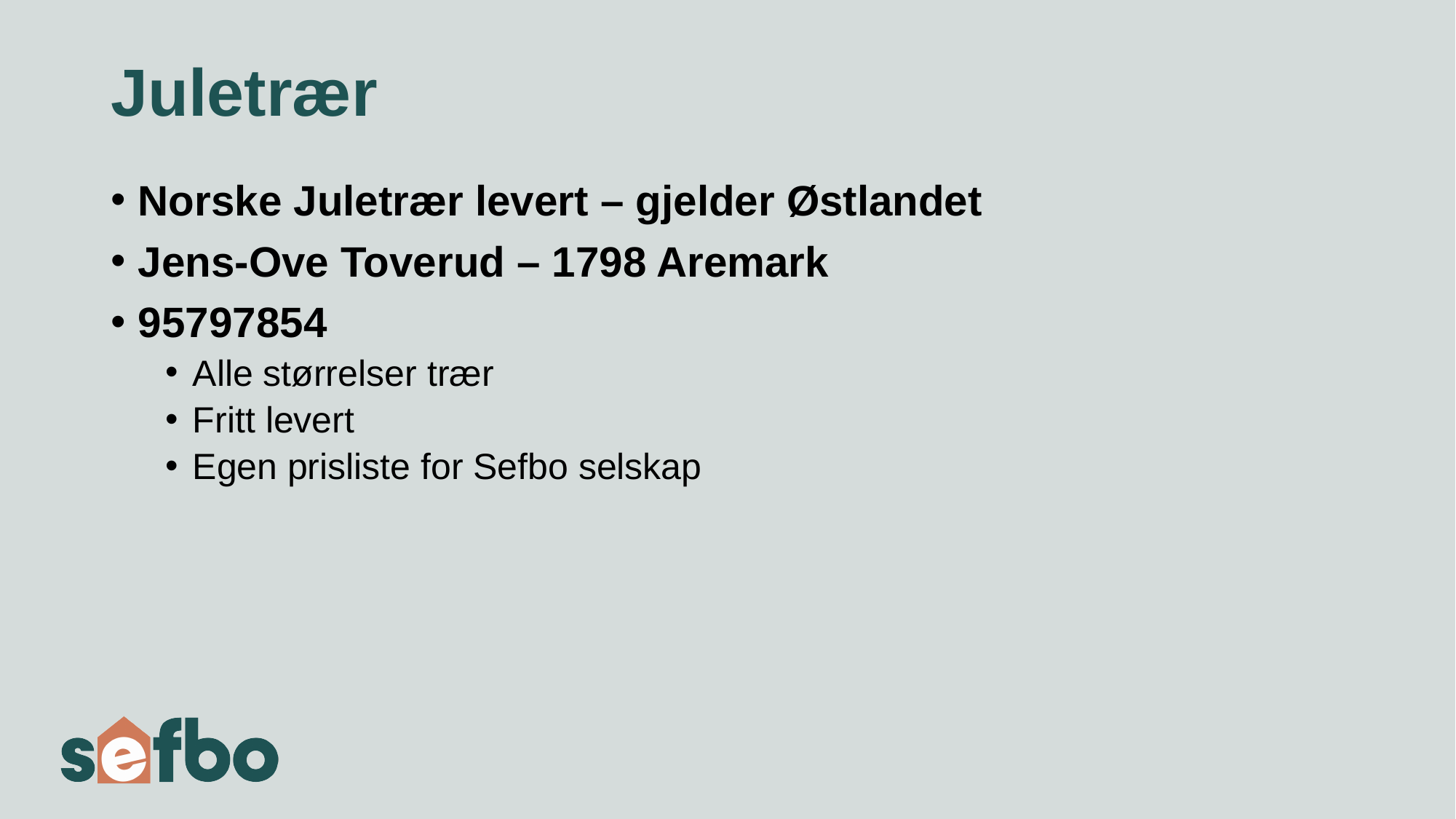

# Juletrær
Norske Juletrær levert – gjelder Østlandet
Jens-Ove Toverud – 1798 Aremark
95797854
Alle størrelser trær
Fritt levert
Egen prisliste for Sefbo selskap